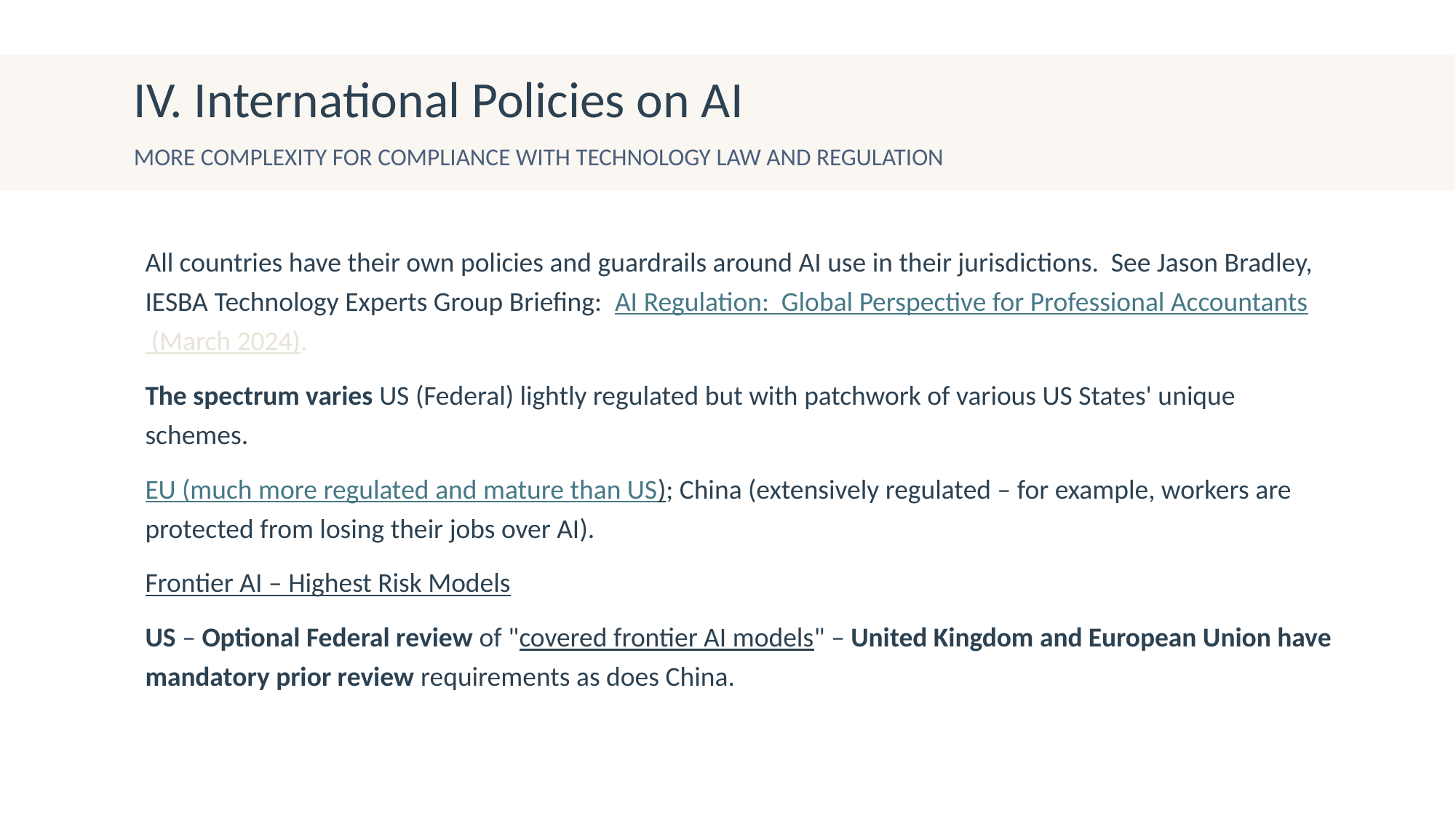

# IV. International Policies on AI
More Complexity for compliance with technology law and regulation
All countries have their own policies and guardrails around AI use in their jurisdictions.  See Jason Bradley, IESBA Technology Experts Group Briefing:  AI Regulation:  Global Perspective for Professional Accountants (March 2024).
The spectrum varies US (Federal) lightly regulated but with patchwork of various US States' unique schemes.
EU (much more regulated and mature than US); China (extensively regulated – for example, workers are protected from losing their jobs over AI).
Frontier AI – Highest Risk Models
US – Optional Federal review of "covered frontier AI models" – United Kingdom and European Union have mandatory prior review requirements as does China.